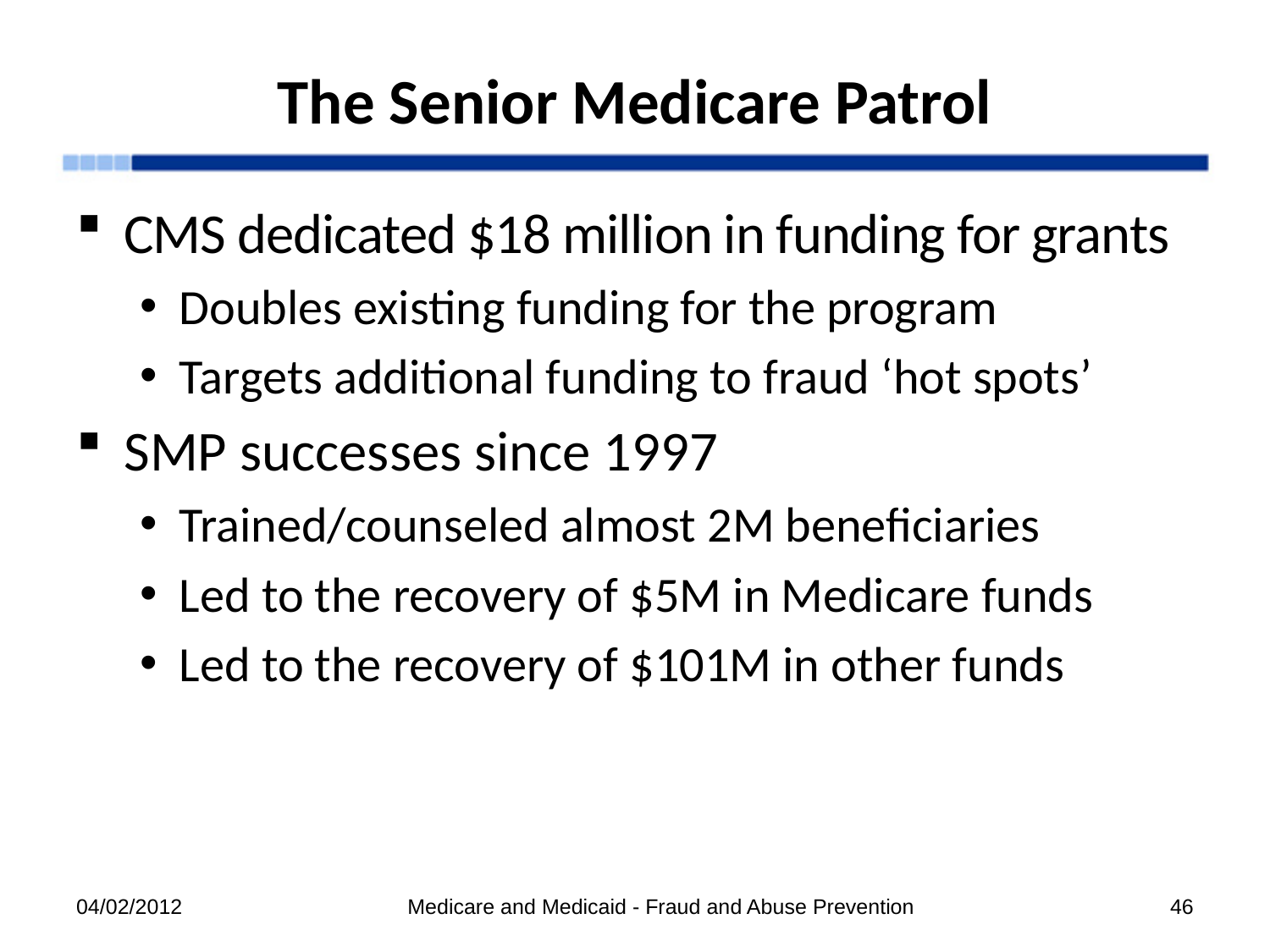

# The Senior Medicare Patrol
CMS dedicated $18 million in funding for grants
Doubles existing funding for the program
Targets additional funding to fraud ‘hot spots’
SMP successes since 1997
Trained/counseled almost 2M beneficiaries
Led to the recovery of $5M in Medicare funds
Led to the recovery of $101M in other funds

04/02/2012
Medicare and Medicaid - Fraud and Abuse Prevention
46